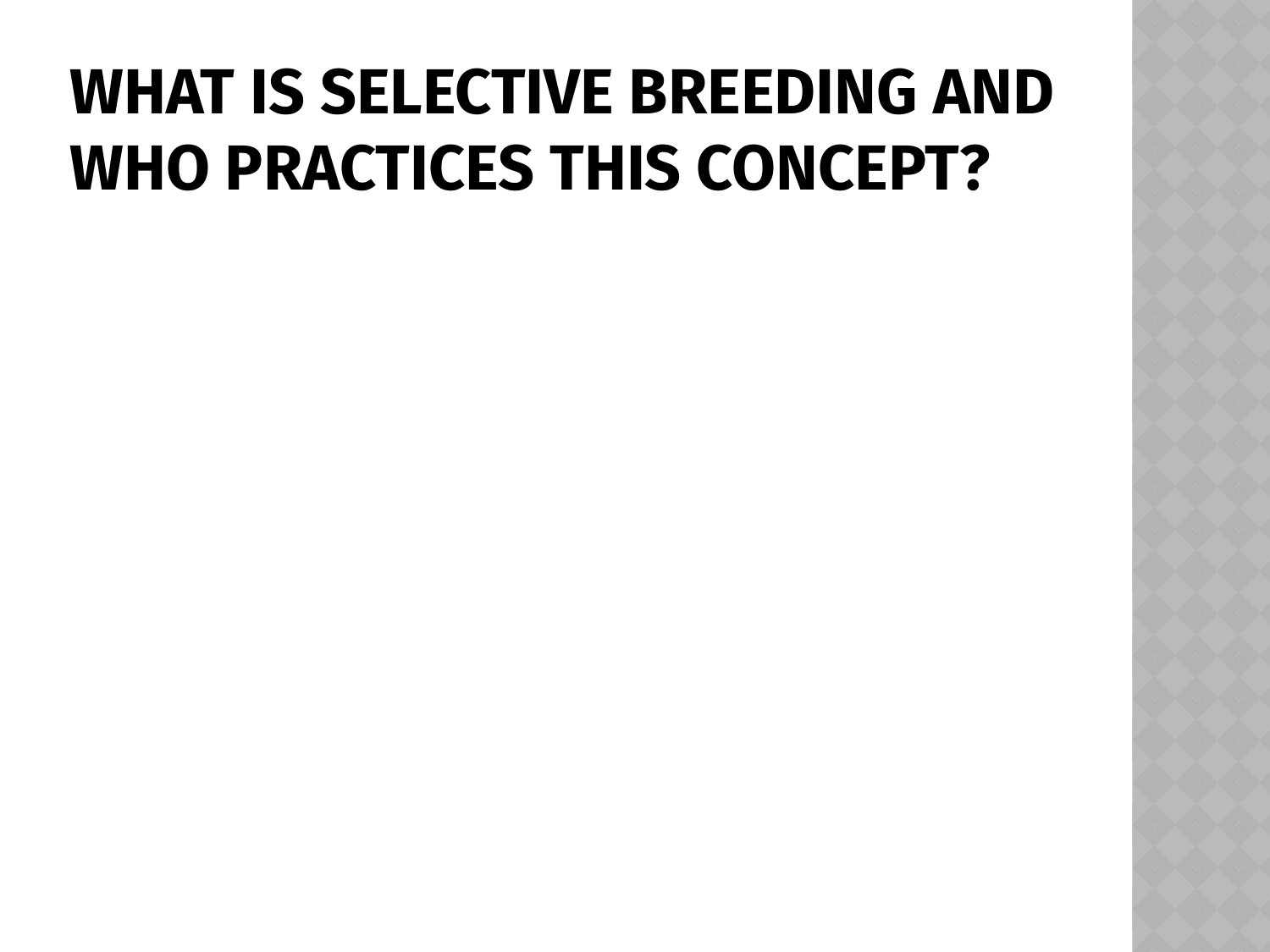

# What is Selective Breeding and who practices this concept?